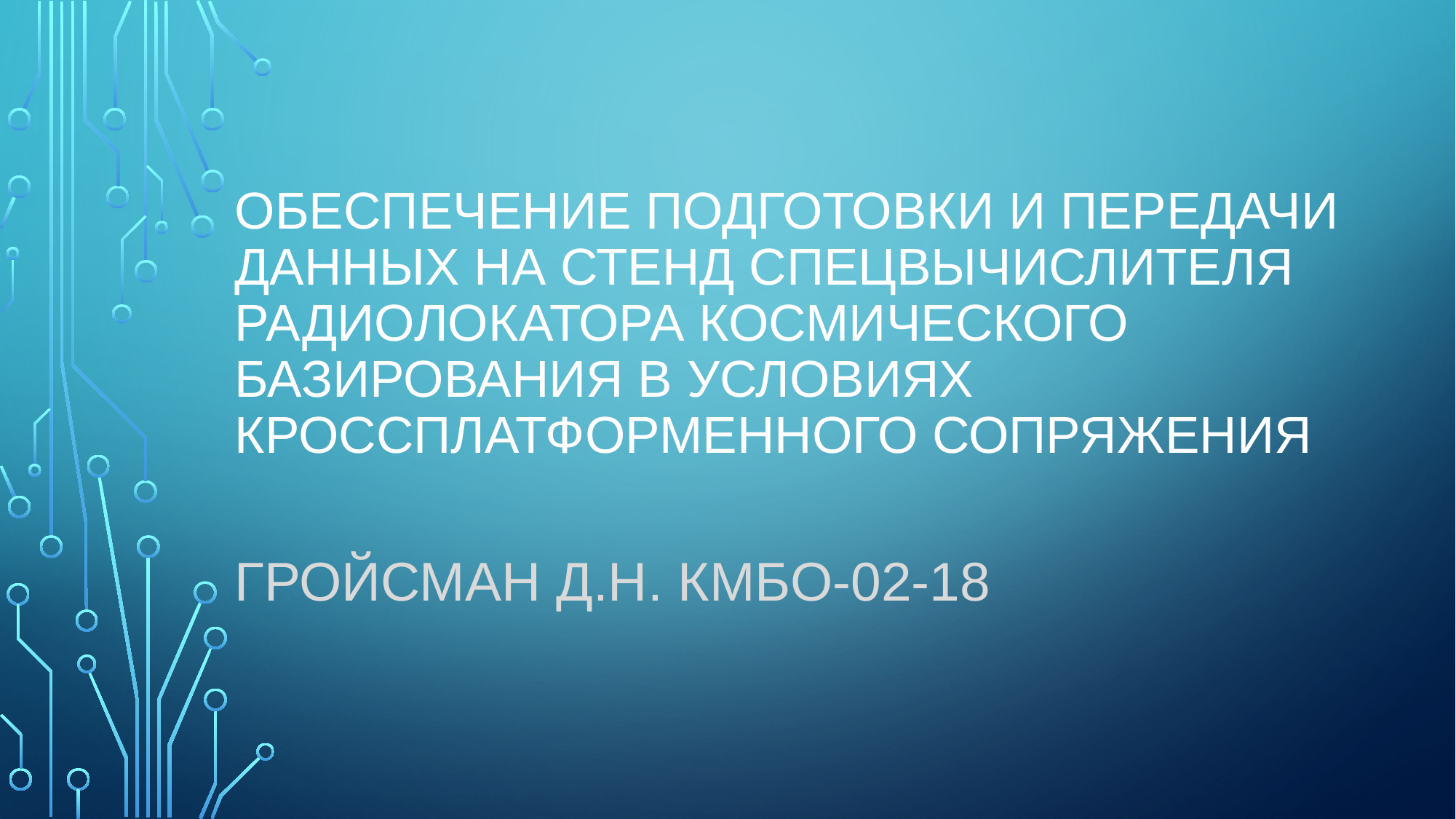

# Обеспечение подготовки и передачи данных на стенд спецвычислителя радиолокатора космического базирования в условиях кроссплатформенного сопряжения
Гройсман д.Н. КМБО-02-18